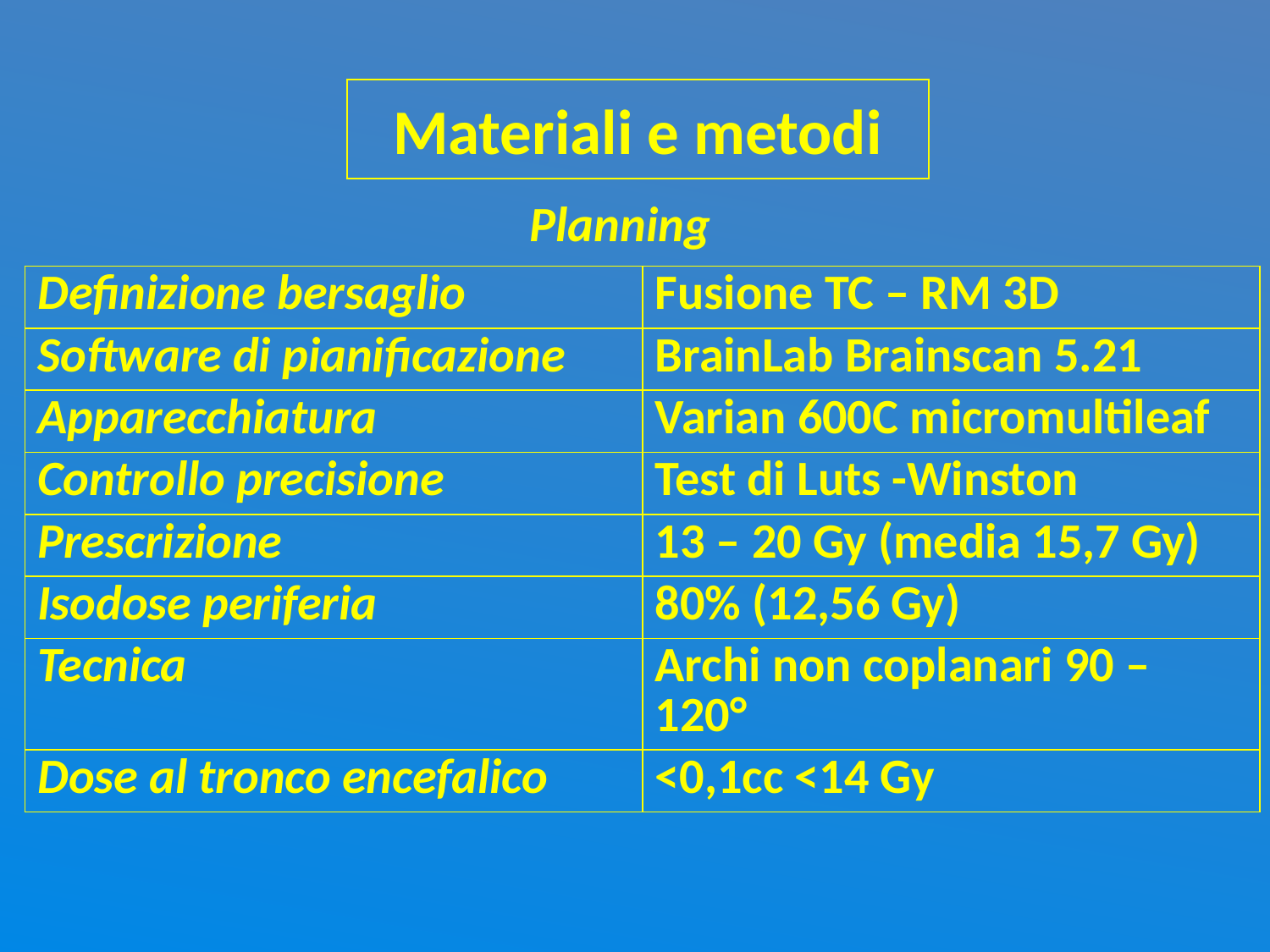

# Materiali e metodi
Planning
| Definizione bersaglio | Fusione TC – RM 3D |
| --- | --- |
| Software di pianificazione | BrainLab Brainscan 5.21 |
| Apparecchiatura | Varian 600C micromultileaf |
| Controllo precisione | Test di Luts -Winston |
| Prescrizione | 13 – 20 Gy (media 15,7 Gy) |
| Isodose periferia | 80% (12,56 Gy) |
| Tecnica | Archi non coplanari 90 – 120° |
| Dose al tronco encefalico | <0,1cc <14 Gy |